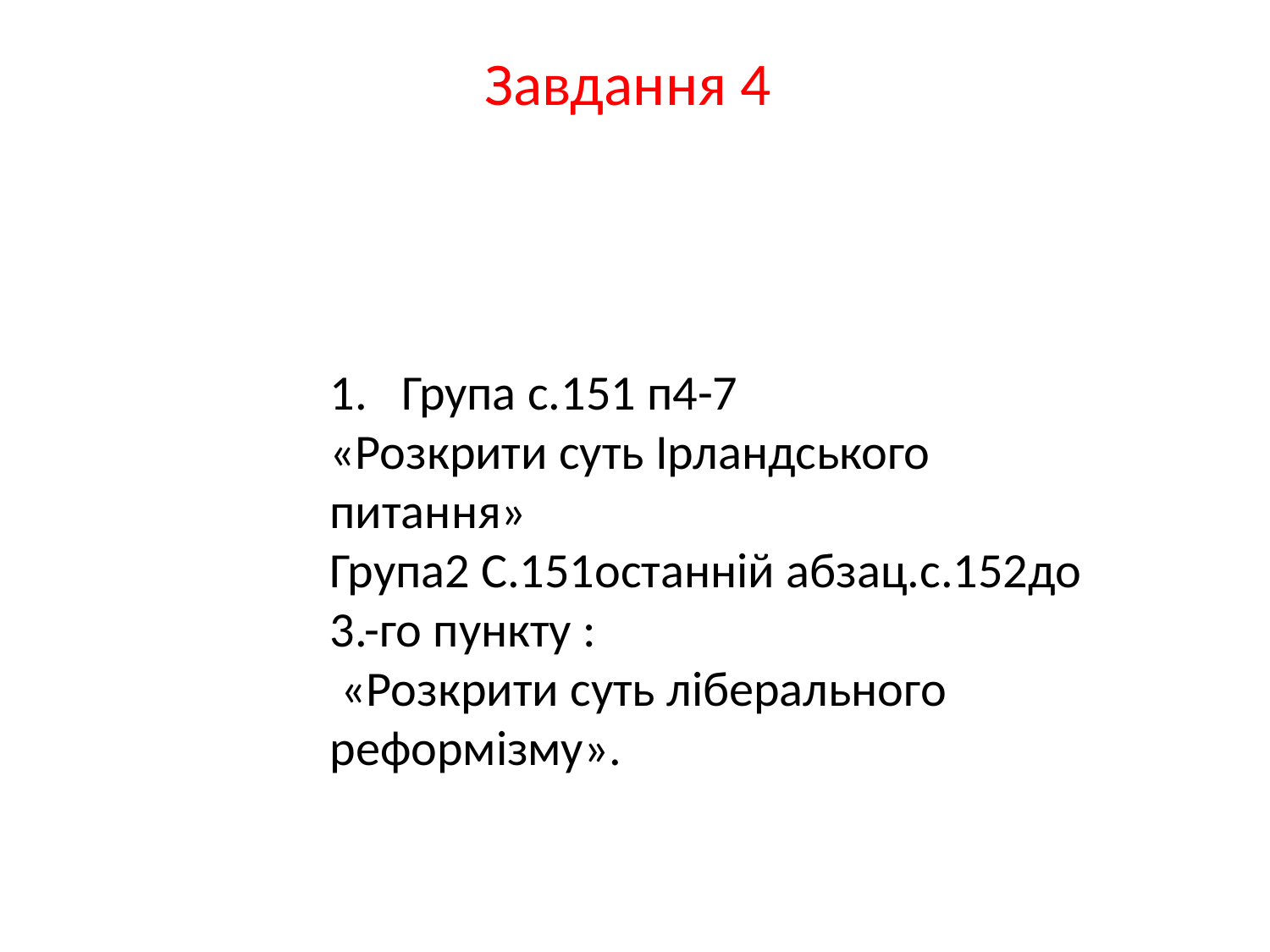

# Завдання 4
Група с.151 п4-7
«Розкрити суть Ірландського питання»
Група2 С.151останній абзац.с.152до 3.-го пункту :
 «Розкрити суть ліберального реформізму».